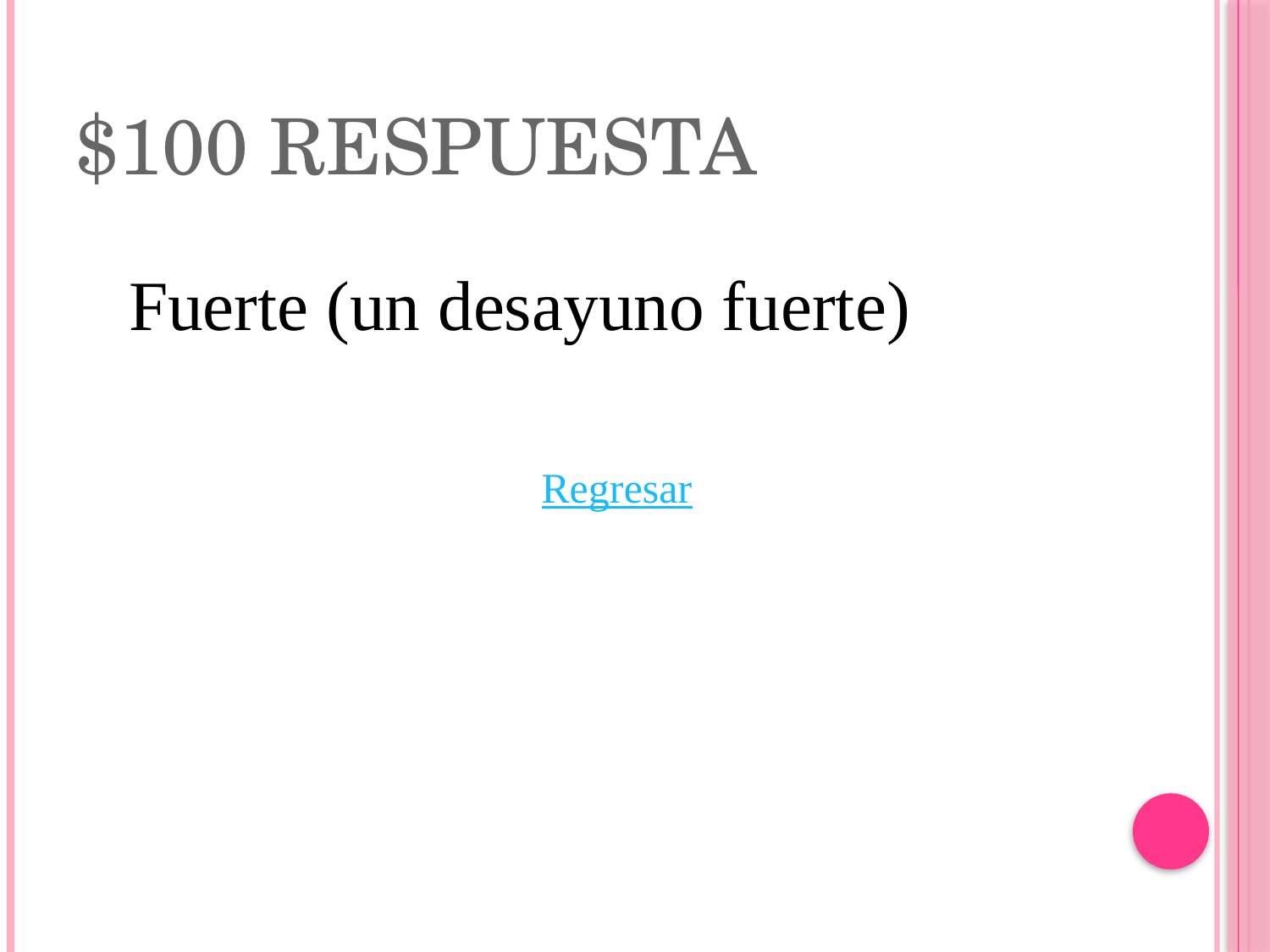

# $100 Respuesta
Fuerte (un desayuno fuerte)
Regresar